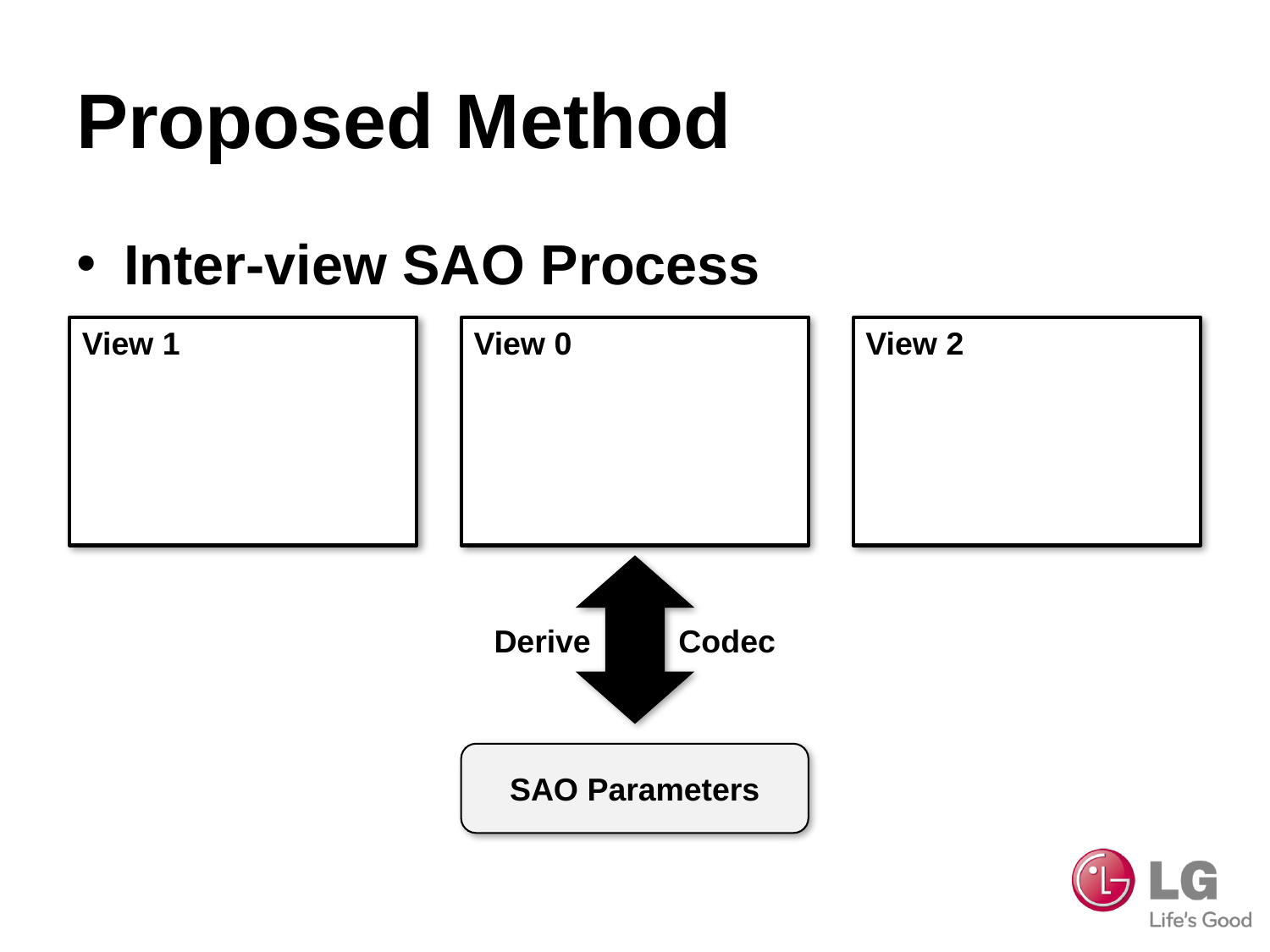

# Proposed Method
Inter-view SAO Process

View 1
View 0
View 2

Derive
Codec
SAO Parameters